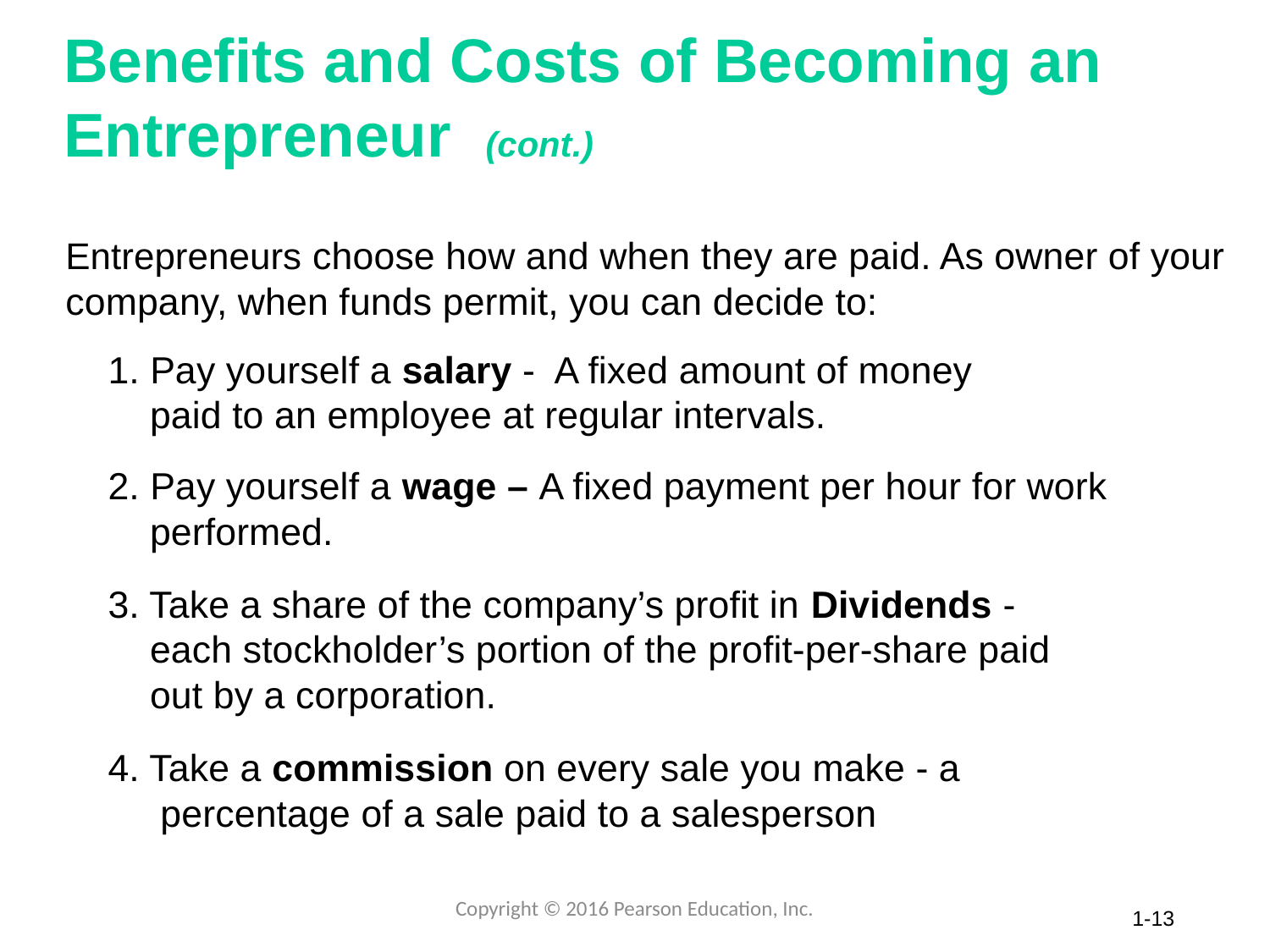

# Benefits and Costs of Becoming an Entrepreneur  (cont.)

Entrepreneurs choose how and when they are paid. As owner of your company, when funds permit, you can decide to:
    1. Pay yourself a salary -  A fixed amount of money
        paid to an employee at regular intervals.

    2. Pay yourself a wage – A fixed payment per hour for work
        performed.

    3. Take a share of the company’s profit in Dividends -
        each stockholder’s portion of the profit-per-share paid
        out by a corporation.

    4. Take a commission on every sale you make - a
         percentage of a sale paid to a salesperson

Copyright © 2016 Pearson Education, Inc.